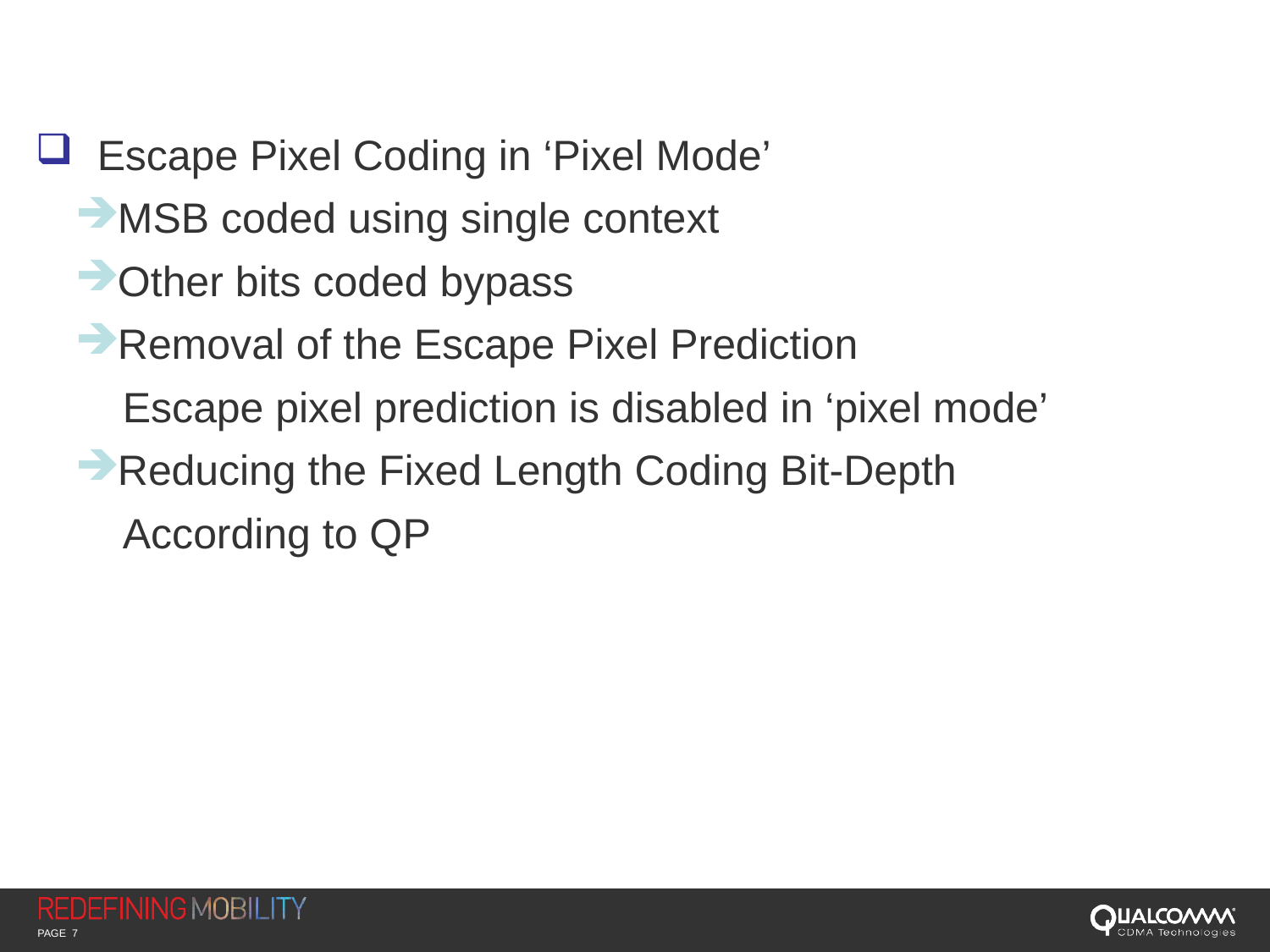

#
  Escape Pixel Coding in ‘Pixel Mode’
MSB coded using single context
Other bits coded bypass
Removal of the Escape Pixel Prediction
    Escape pixel prediction is disabled in ‘pixel mode’
Reducing the Fixed Length Coding Bit-Depth
    According to QP